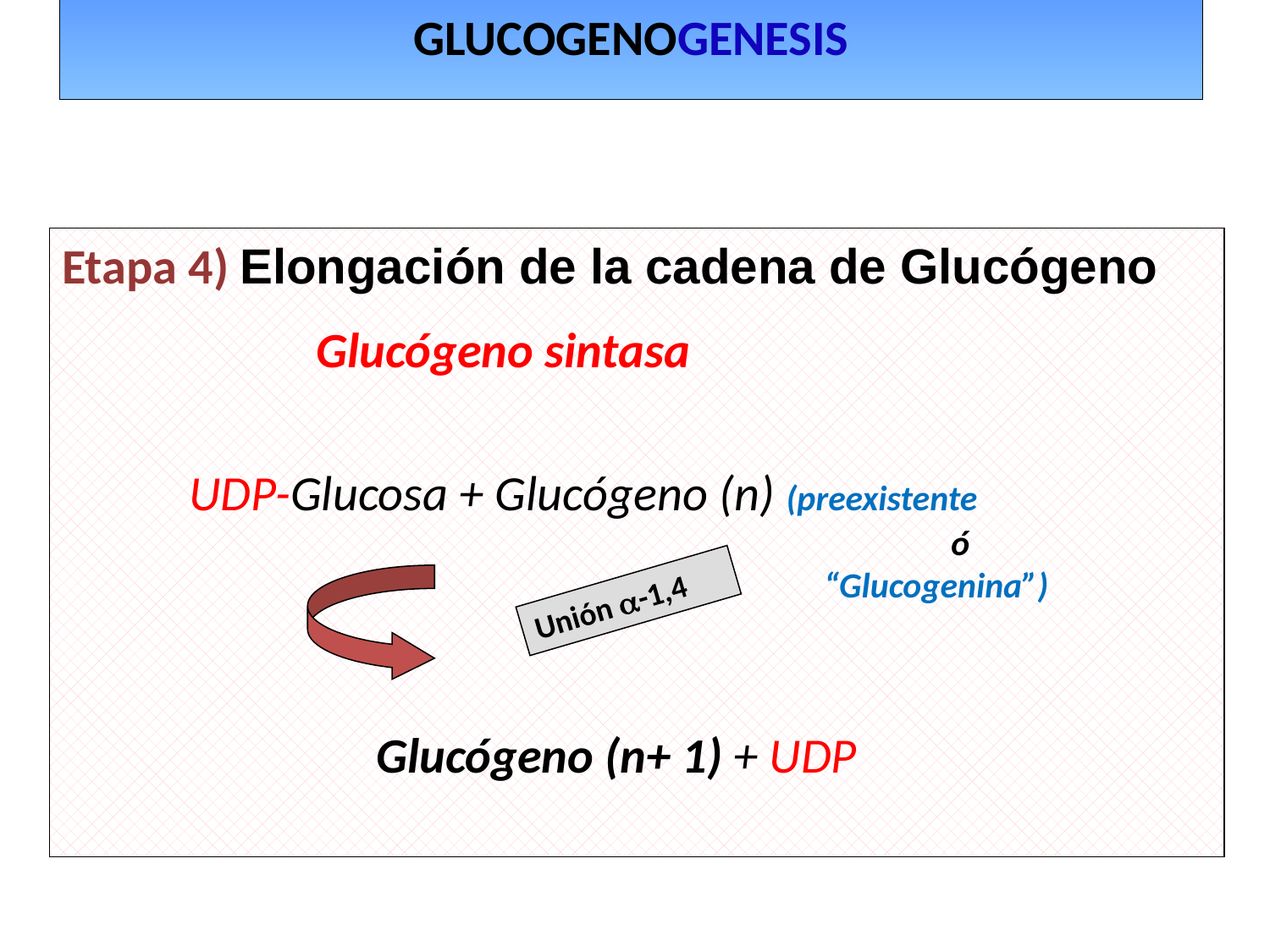

GLUCOGENOGENESIS
Etapa 4) Elongación de la cadena de Glucógeno
 		Glucógeno sintasa

	UDP-Glucosa + Glucógeno (n) (preexistente
							ó 								“Glucogenina”)

                            Glucógeno (n+ 1) + UDP

Unión α-1,4